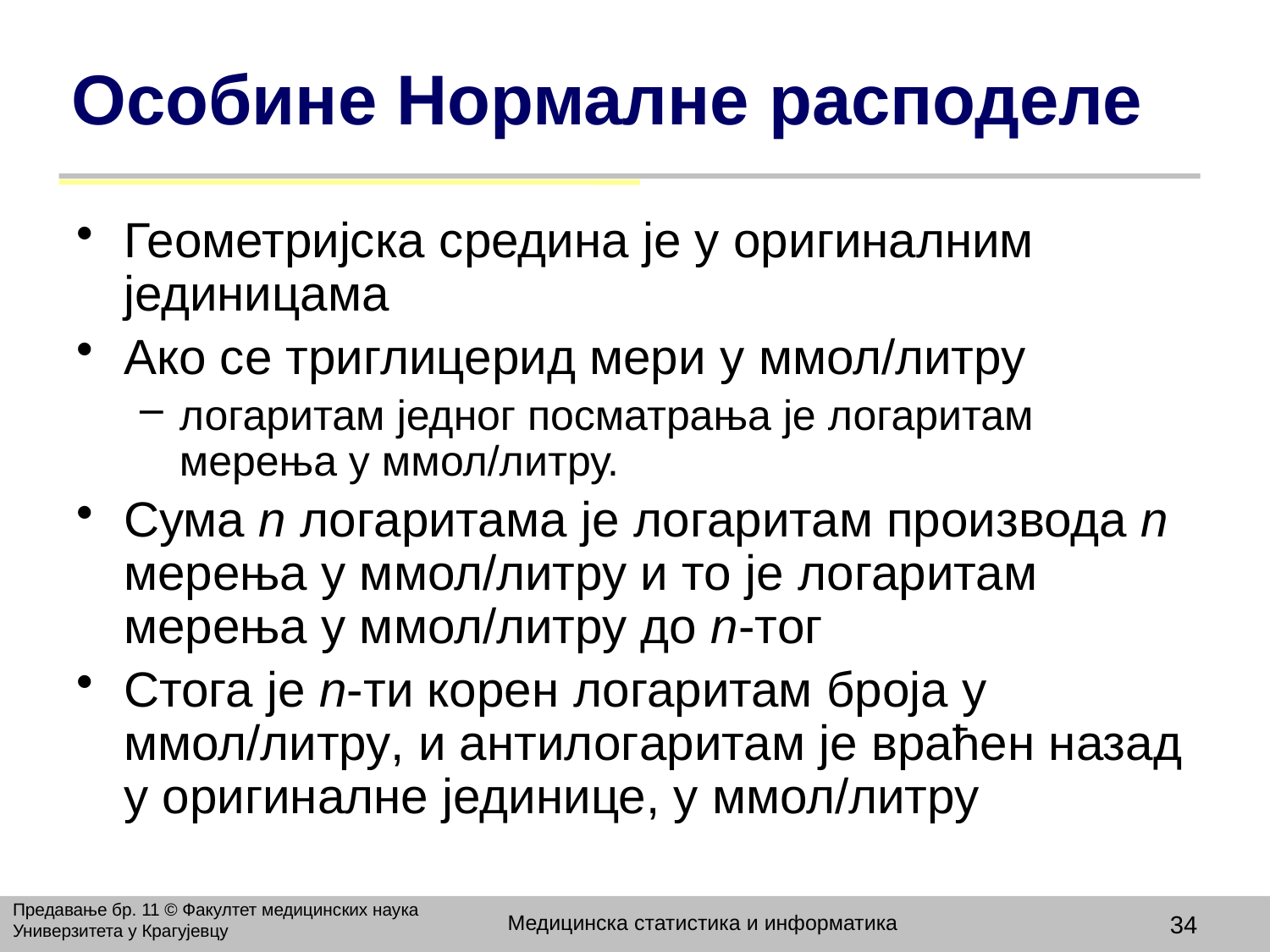

# Особине Нормалне расподеле
Геометријска средина је у оригиналним јединицама
Aко се триглицерид мери у ммол/литру
логаритам једног посматрања је логаритам мерења у ммол/литру.
Сума n логаритама је логаритам производа n мерења у ммол/литру и то је логаритам мерења у ммол/литру до n-тог
Стога је n-ти корен логаритам броја у ммол/литру, и антилогаритам је враћен назад у оригиналне јединице, у ммол/литру
Предавање бр. 11 © Факултет медицинских наука Универзитета у Крагујевцу
Медицинска статистика и информатика
34